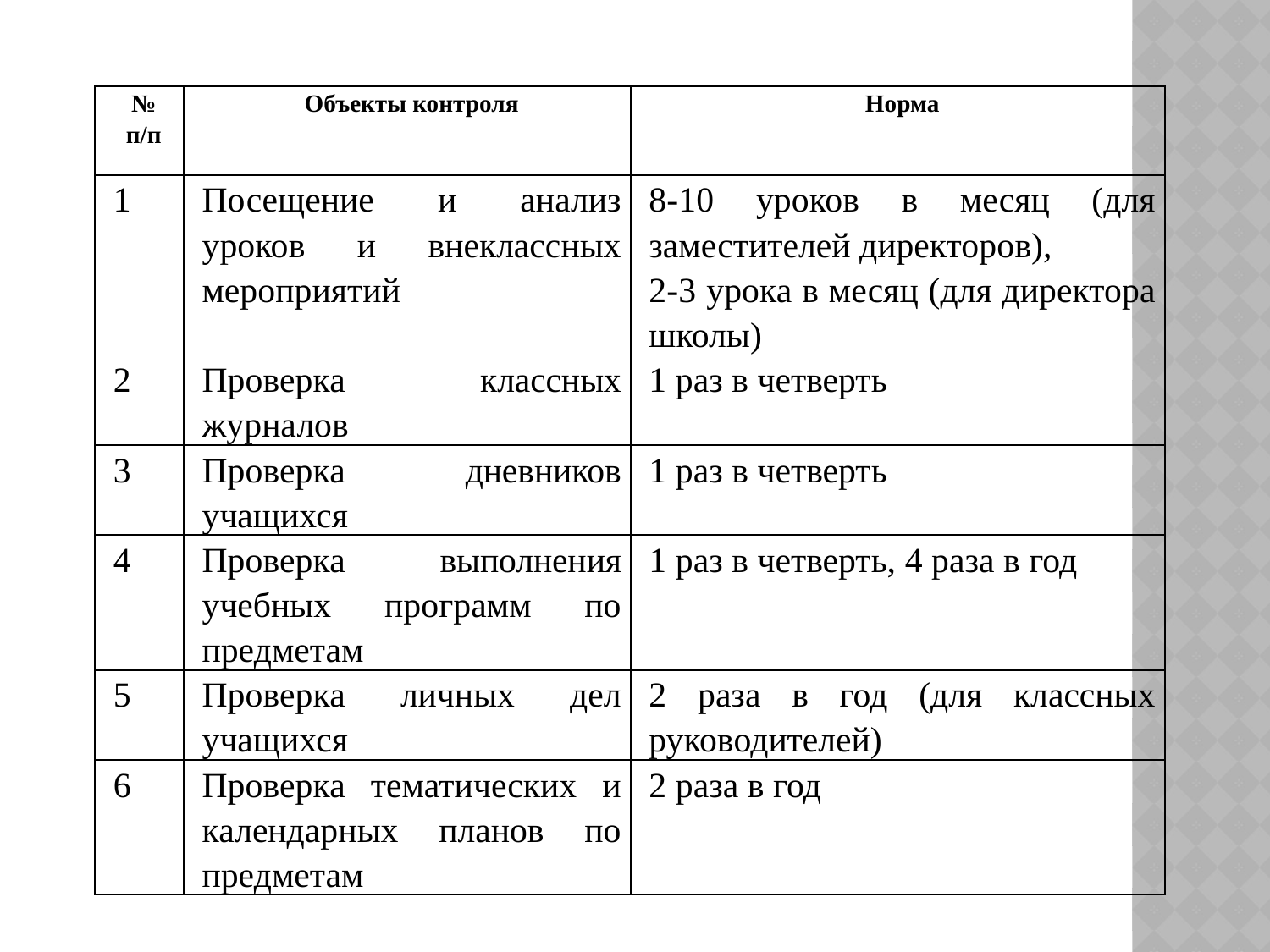

| № п/п | Объекты контроля | Норма |
| --- | --- | --- |
| 1 | Посещение и анализ уроков и внеклассных мероприятий | 8-10 уроков в месяц (для заместителей директоров), 2-3 урока в месяц (для директора школы) |
| 2 | Проверка классных журналов | 1 раз в четверть |
| 3 | Проверка дневников учащихся | 1 раз в четверть |
| 4 | Проверка выполнения учебных программ по предметам | 1 раз в четверть, 4 раза в год |
| 5 | Проверка личных дел учащихся | 2 раза в год (для классных руководителей) |
| 6 | Проверка тематических и календарных планов по предметам | 2 раза в год |